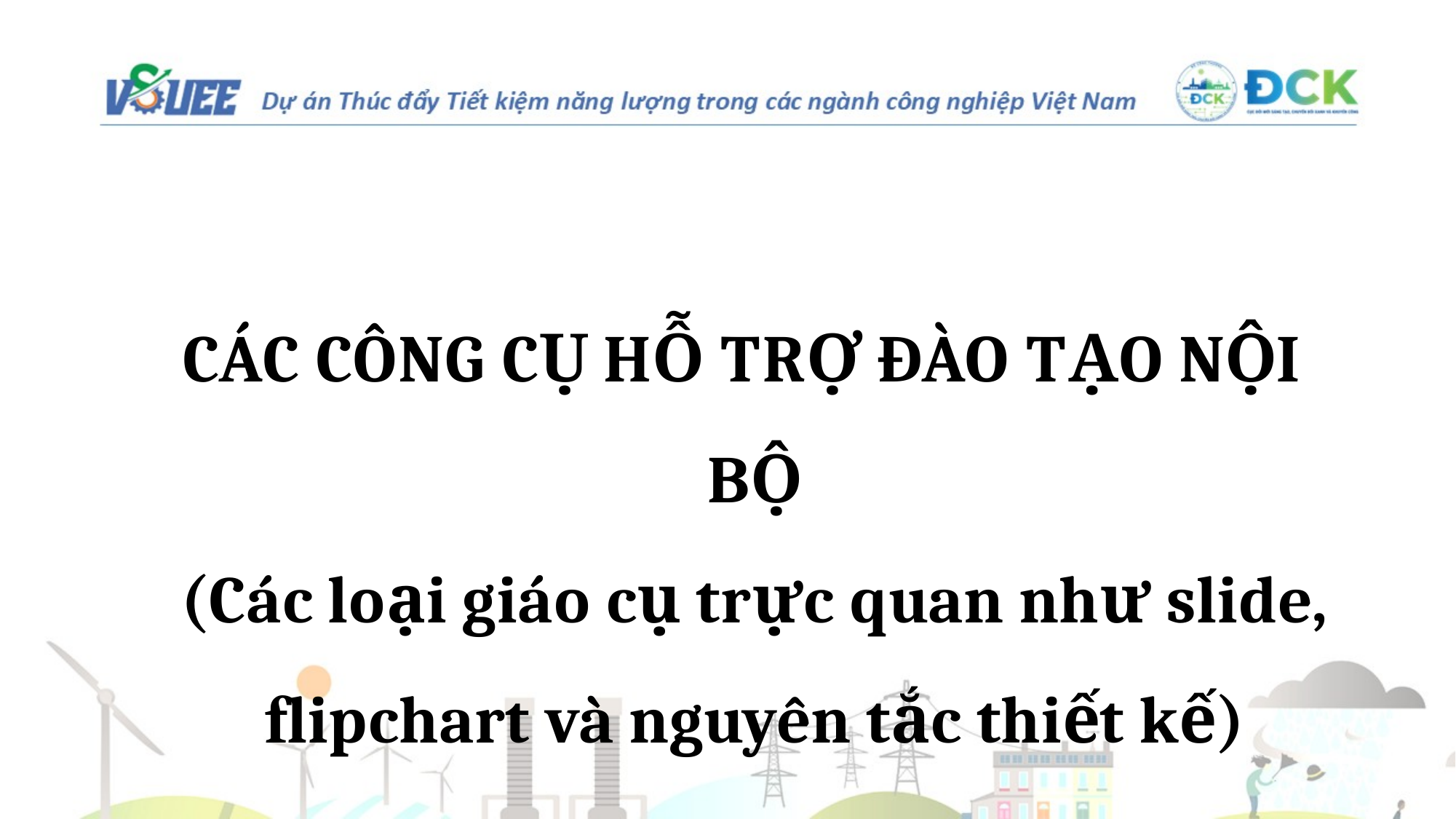

CÁC CÔNG CỤ HỖ TRỢ ĐÀO TẠO NỘI BỘ
(Các loại giáo cụ trực quan như slide, flipchart và nguyên tắc thiết kế)